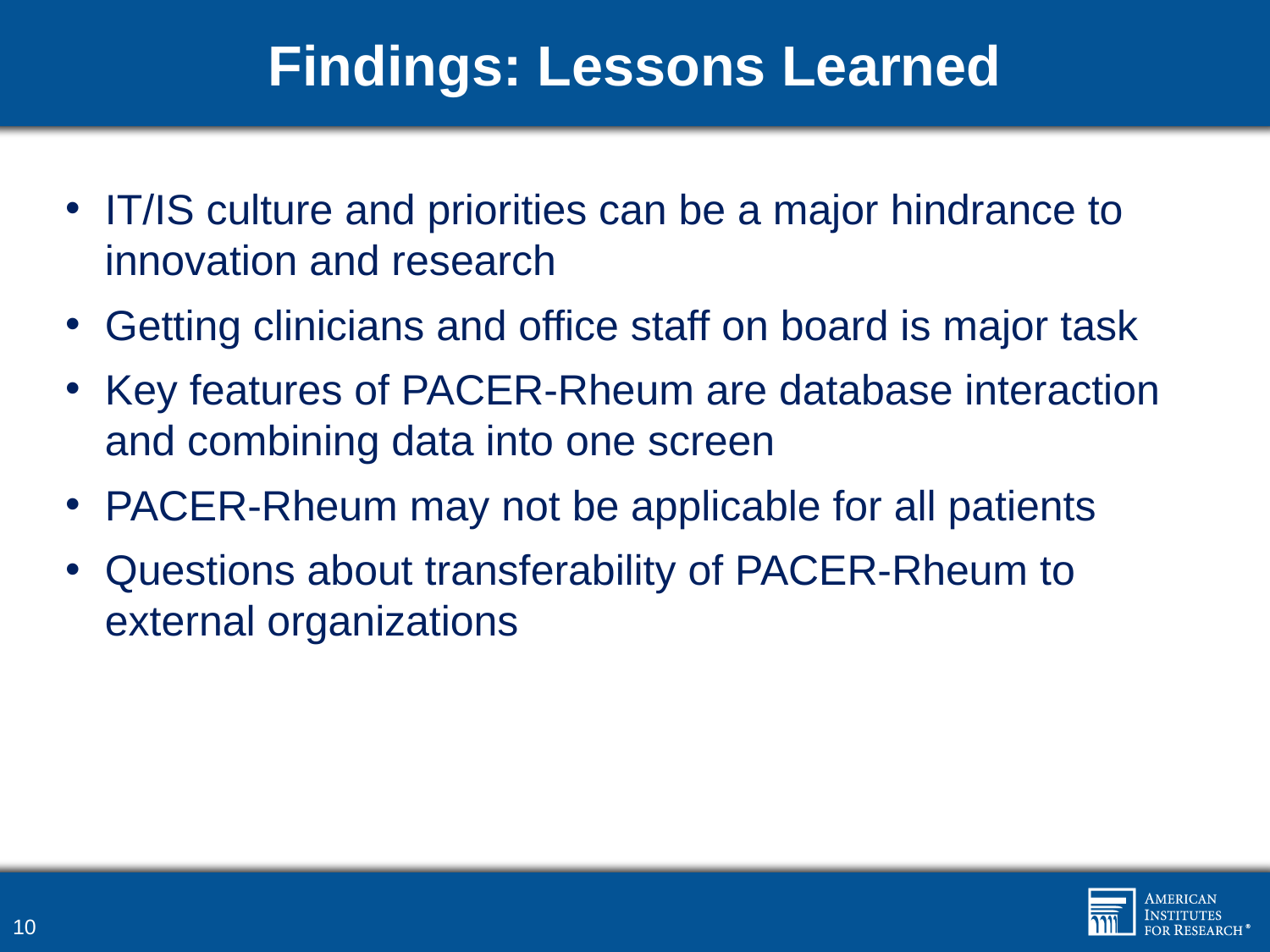

# Findings: Lessons Learned
IT/IS culture and priorities can be a major hindrance to innovation and research
Getting clinicians and office staff on board is major task
Key features of PACER-Rheum are database interaction and combining data into one screen
PACER-Rheum may not be applicable for all patients
Questions about transferability of PACER-Rheum to external organizations
10